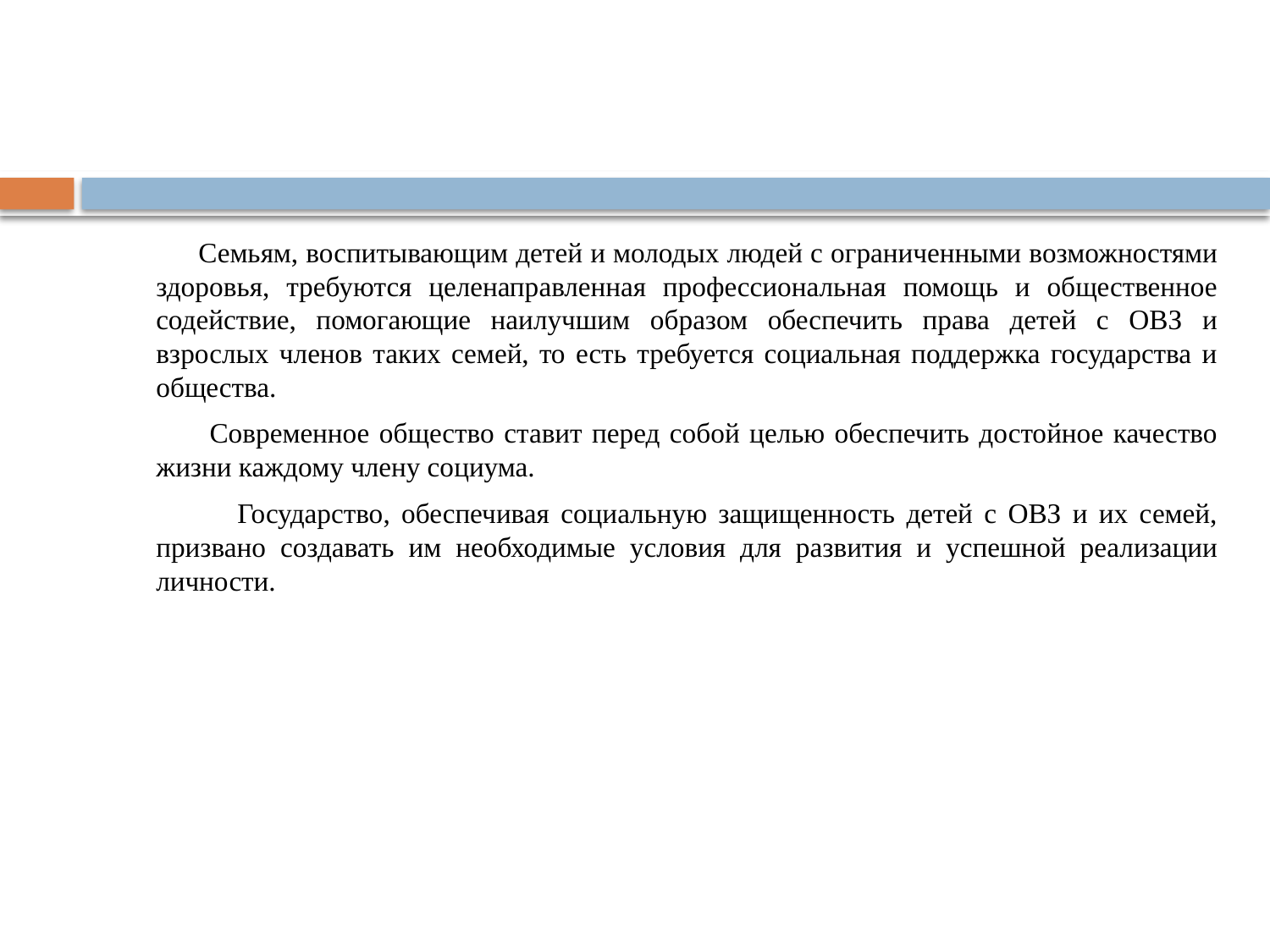

#
           Семьям, воспитывающим детей и молодых людей с ограниченными возможностями здоровья, требуются целенаправленная профессиональная помощь и общественное содействие, помогающие наилучшим образом обеспечить права детей с ОВЗ и взрослых членов таких семей, то есть требуется социальная поддержка государства и общества.
          Современное общество ставит перед собой целью обеспечить достойное качество жизни каждому члену социума.
           Государство, обеспечивая социальную защищенность детей с ОВЗ и их семей, призвано создавать им необходимые условия для развития и успешной реализации личности.